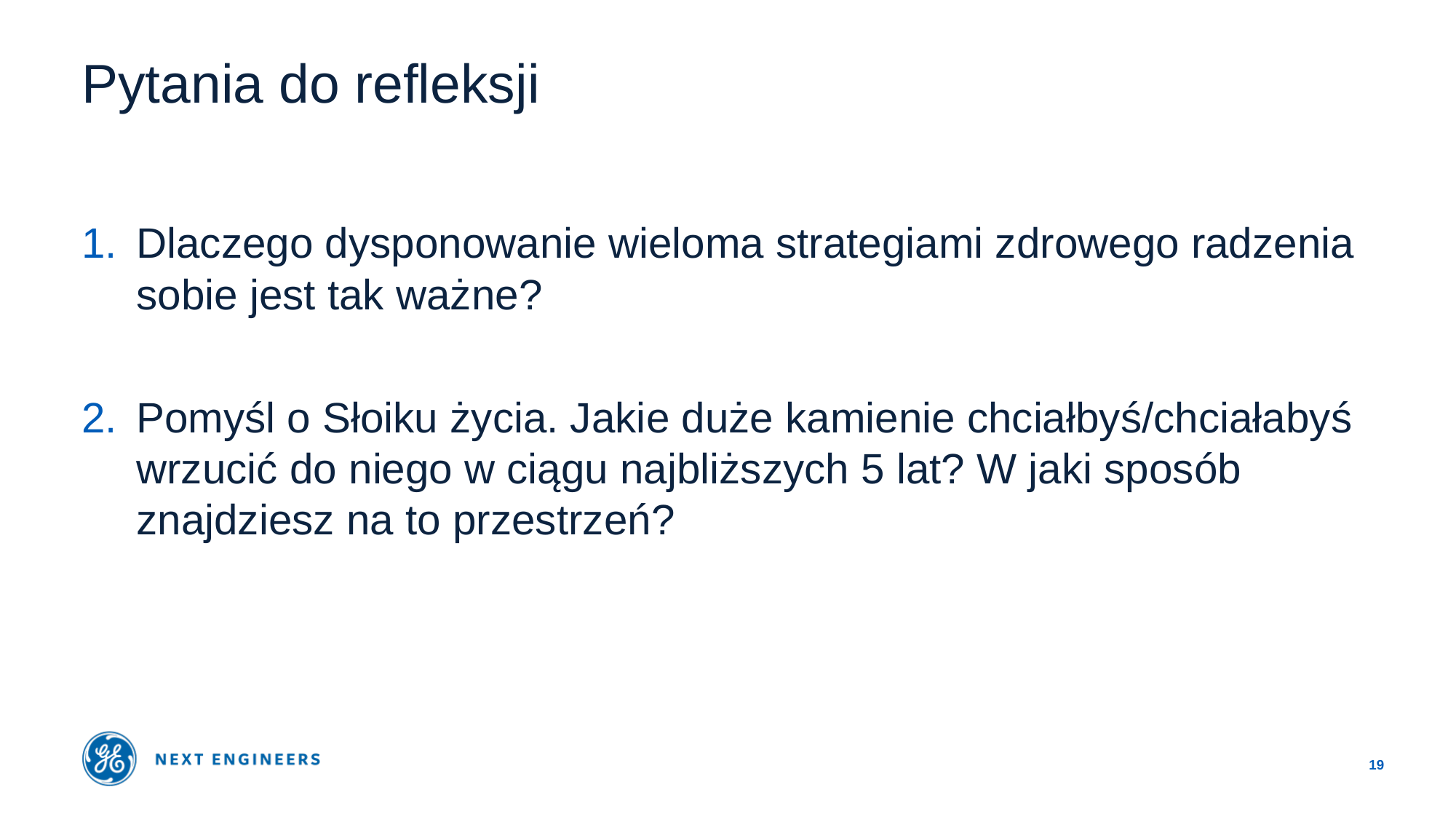

# Pytania do refleksji
Dlaczego dysponowanie wieloma strategiami zdrowego radzenia sobie jest tak ważne?

Pomyśl o Słoiku życia. Jakie duże kamienie chciałbyś/chciałabyś wrzucić do niego w ciągu najbliższych 5 lat? W jaki sposób znajdziesz na to przestrzeń?

19